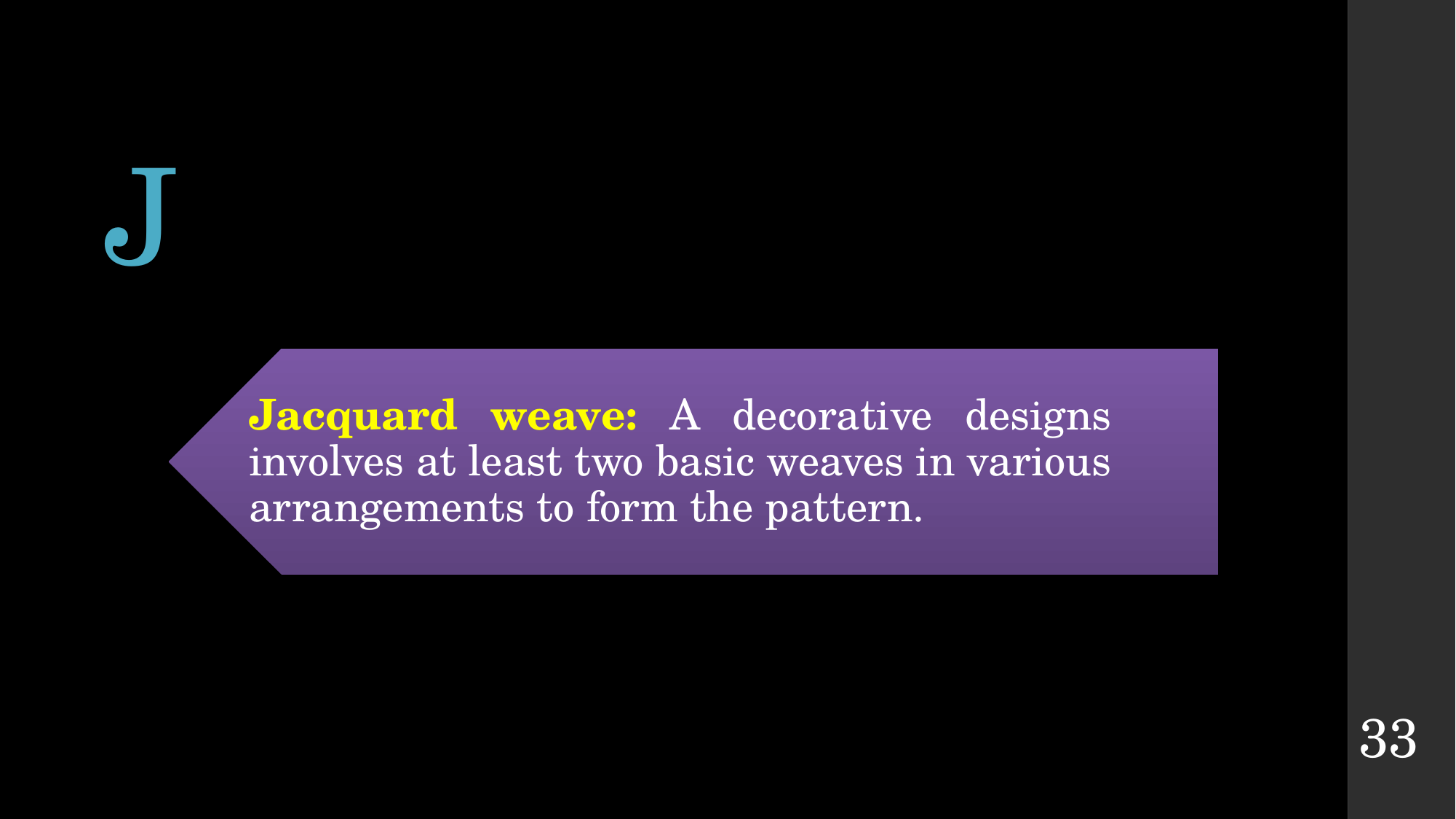

J
Jacquard weave: A decorative designs involves at least two basic weaves in various arrangements to form the pattern.
33